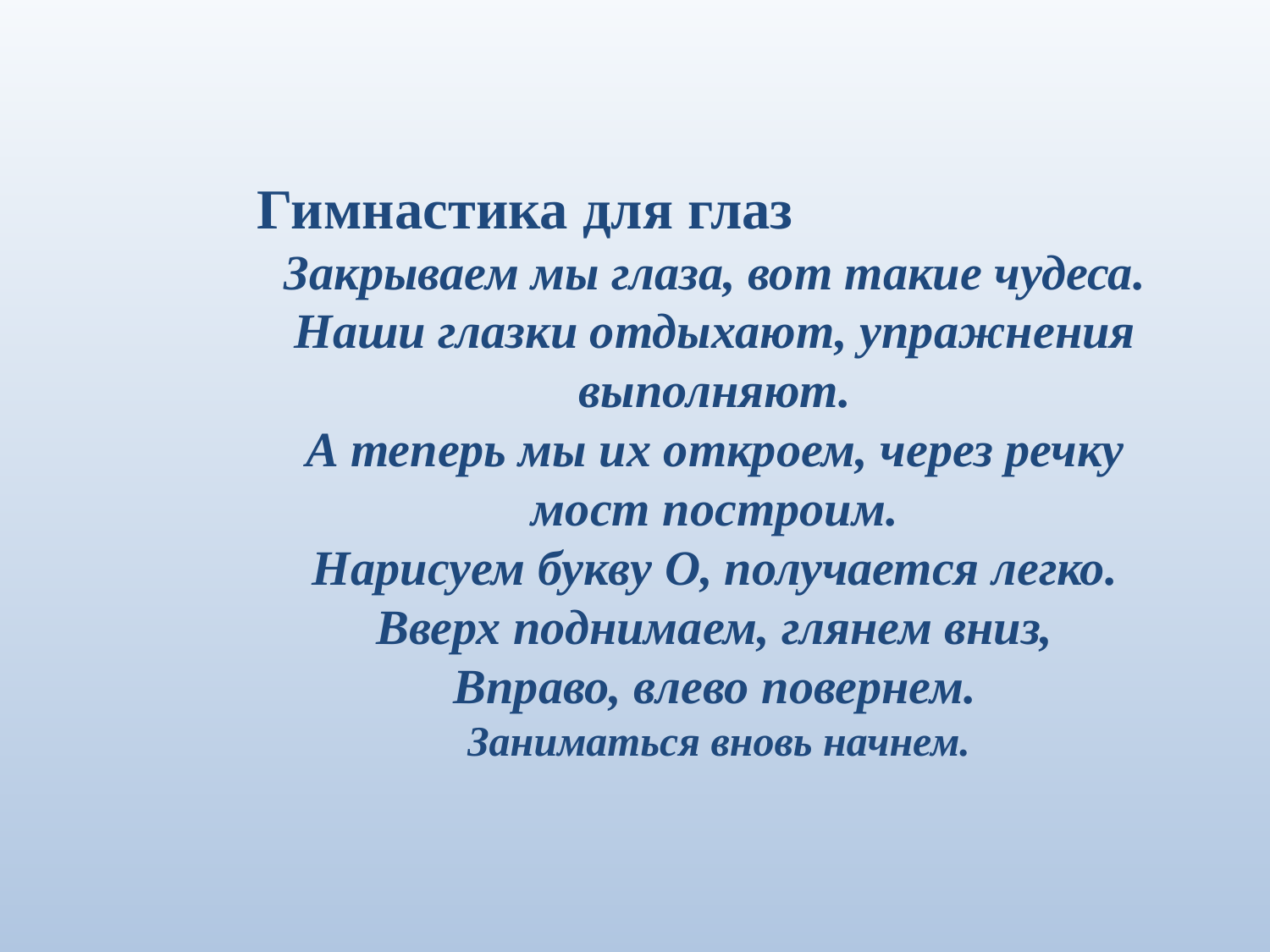

Гимнастика для глаз
Закрываем мы глаза, вот такие чудеса.
Наши глазки отдыхают, упражнения выполняют.
А теперь мы их откроем, через речку мост построим.
Нарисуем букву О, получается легко.
Вверх поднимаем, глянем вниз,
Вправо, влево повернем.
 Заниматься вновь начнем.